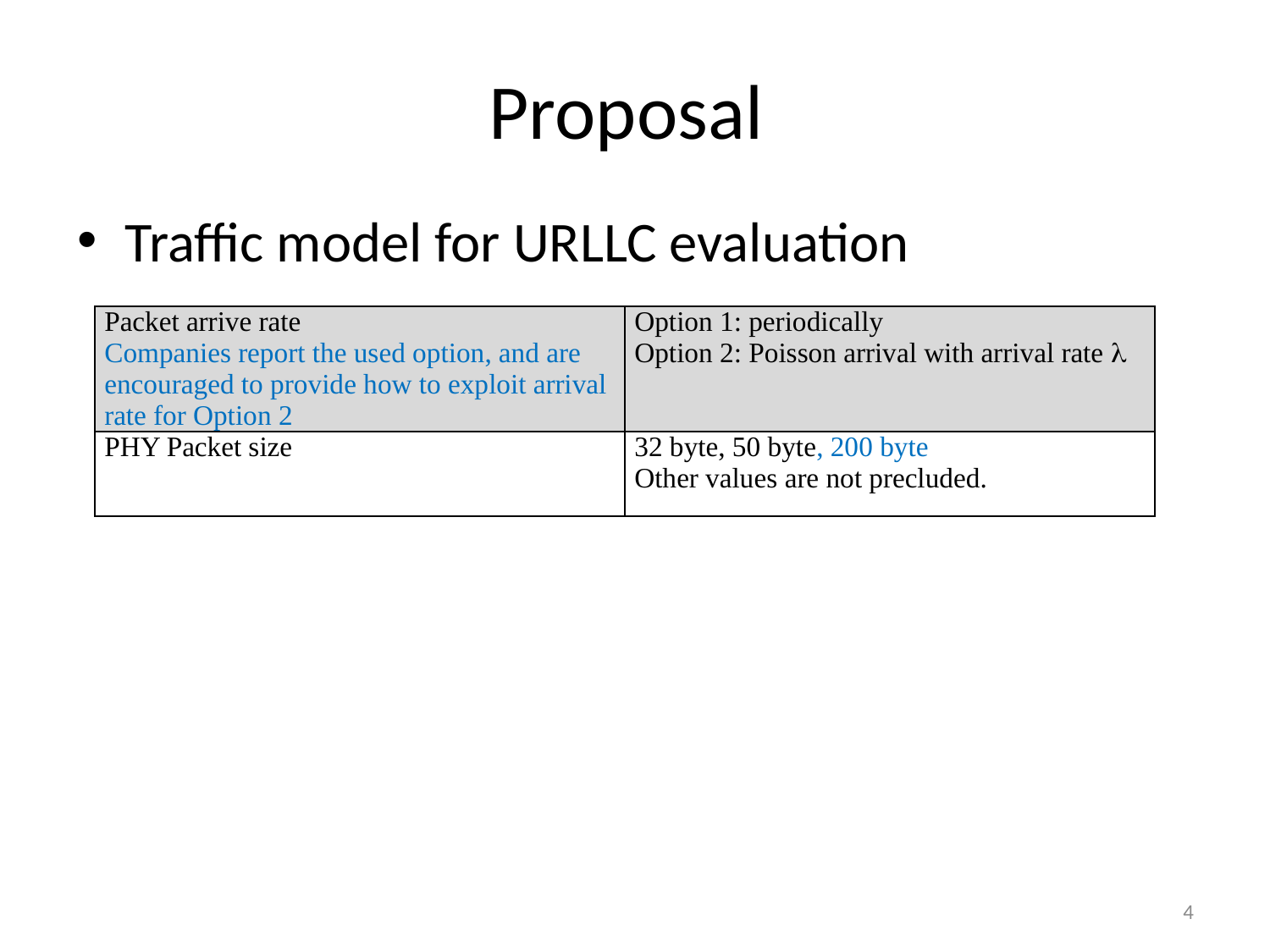

# Proposal
Traffic model for URLLC evaluation
| Packet arrive rate Companies report the used option, and are encouraged to provide how to exploit arrival rate for Option 2 | Option 1: periodically Option 2: Poisson arrival with arrival rate λ |
| --- | --- |
| PHY Packet size | 32 byte, 50 byte, 200 byte Other values are not precluded. |
4